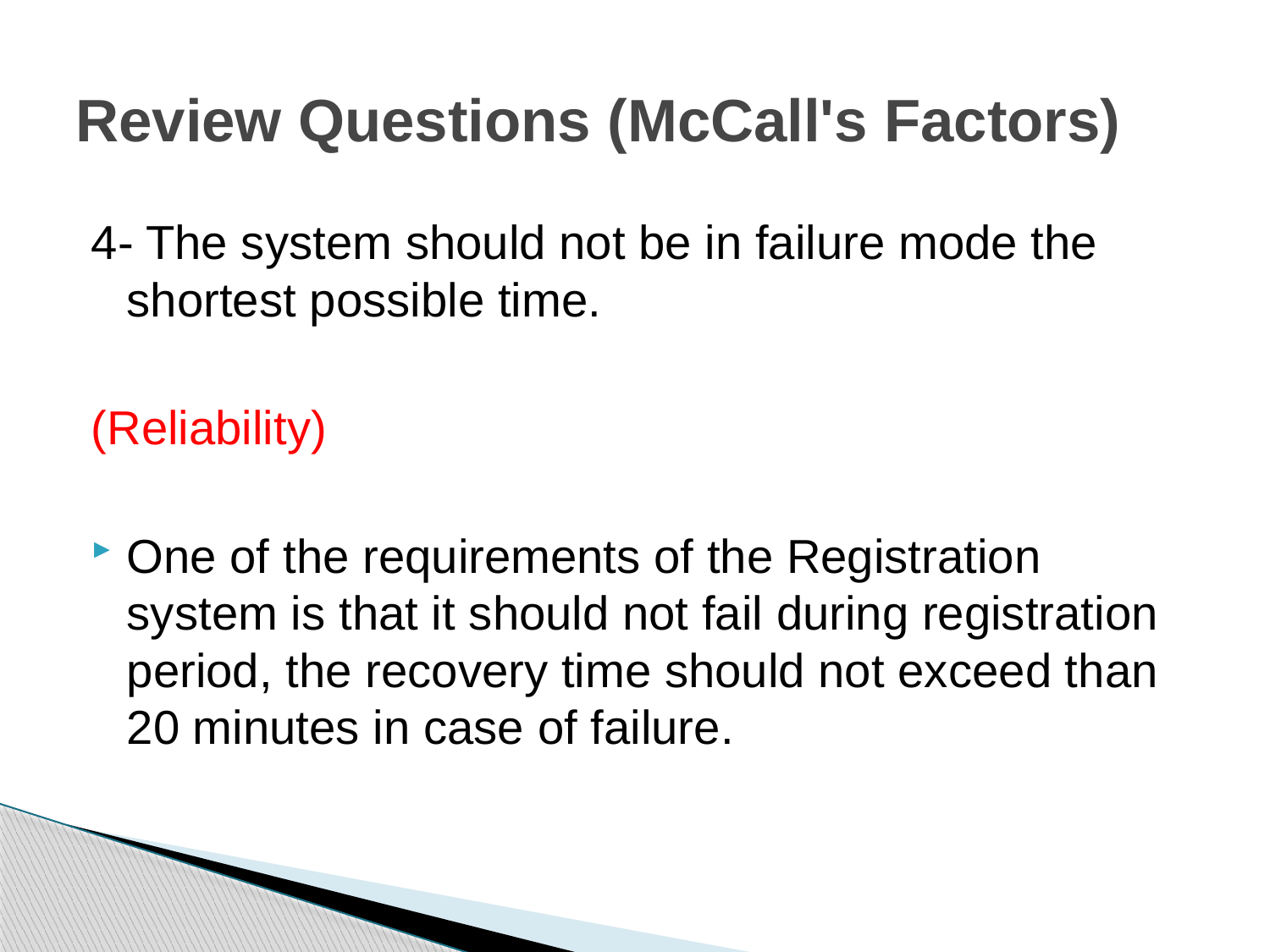

# Review Questions (McCall's Factors)
4- The system should not be in failure mode the shortest possible time.

(Reliability)

One of the requirements of the Registration system is that it should not fail during registration period, the recovery time should not exceed than 20 minutes in case of failure.